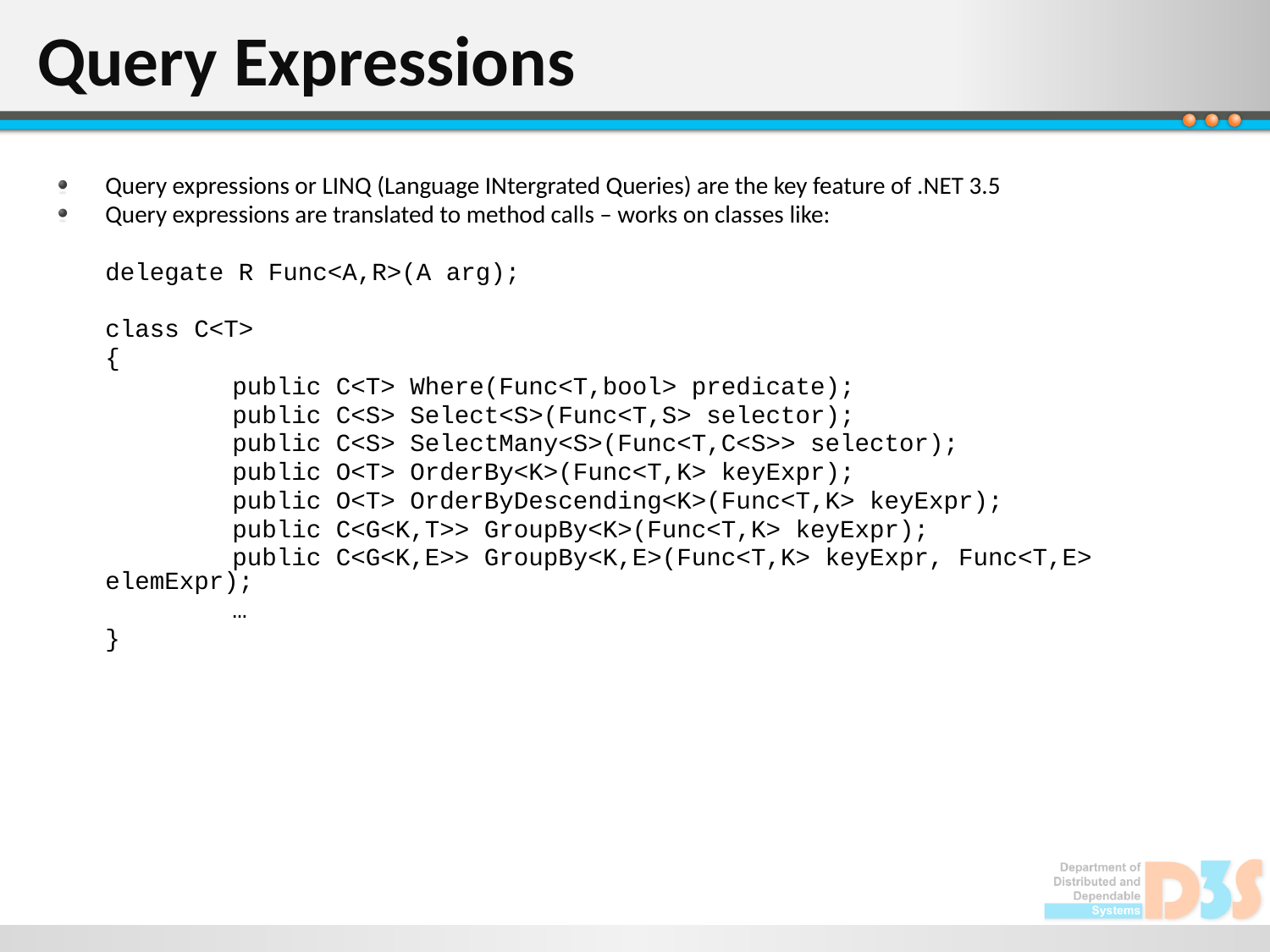

# Query Expressions
Query expressions or LINQ (Language INtergrated Queries) are the key feature of .NET 3.5
Query expressions are translated to method calls – works on classes like:

	delegate R Func<A,R>(A arg);

	class C<T>
	{
		public C<T> Where(Func<T,bool> predicate);
		public C<S> Select<S>(Func<T,S> selector);
		public C<S> SelectMany<S>(Func<T,C<S>> selector);
		public O<T> OrderBy<K>(Func<T,K> keyExpr);
		public O<T> OrderByDescending<K>(Func<T,K> keyExpr);
		public C<G<K,T>> GroupBy<K>(Func<T,K> keyExpr);
		public C<G<K,E>> GroupBy<K,E>(Func<T,K> keyExpr, Func<T,E> elemExpr);
		…
	}